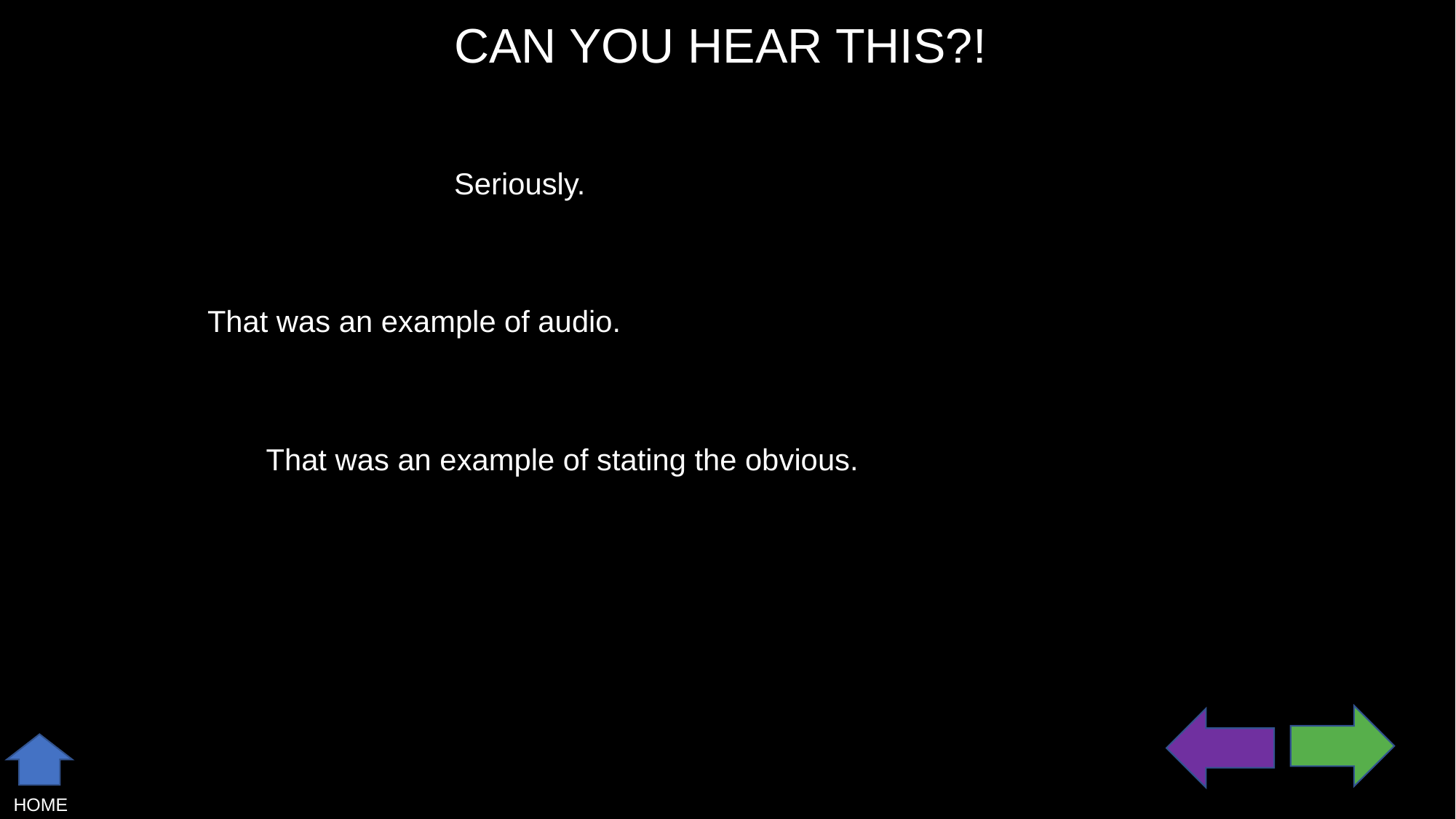

CAN YOU HEAR THIS?!
Seriously.
That was an example of audio.
That was an example of stating the obvious.

HOME